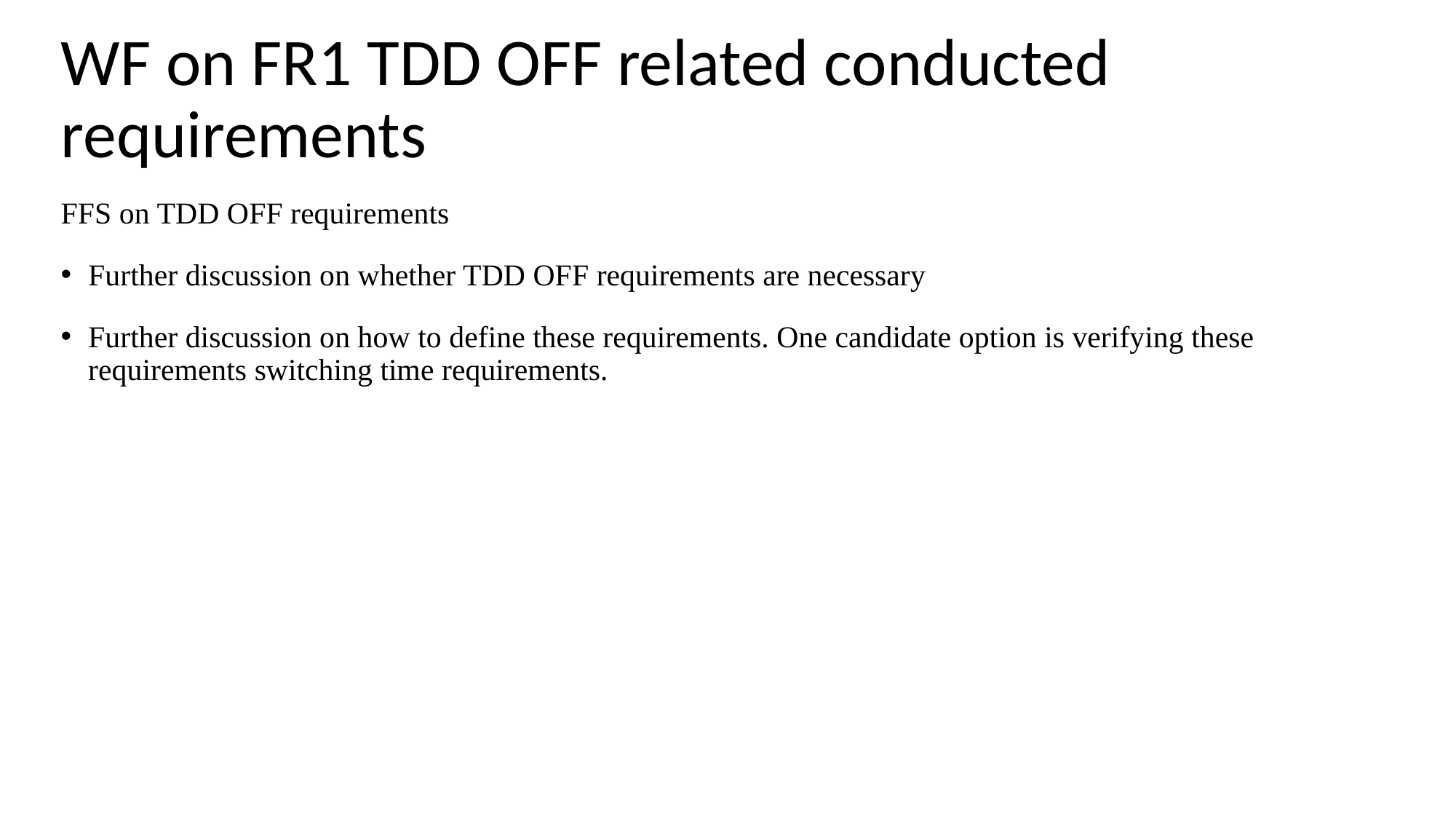

# WF on FR1 TDD OFF related conducted requirements
FFS on TDD OFF requirements
Further discussion on whether TDD OFF requirements are necessary
Further discussion on how to define these requirements. One candidate option is verifying these requirements switching time requirements.